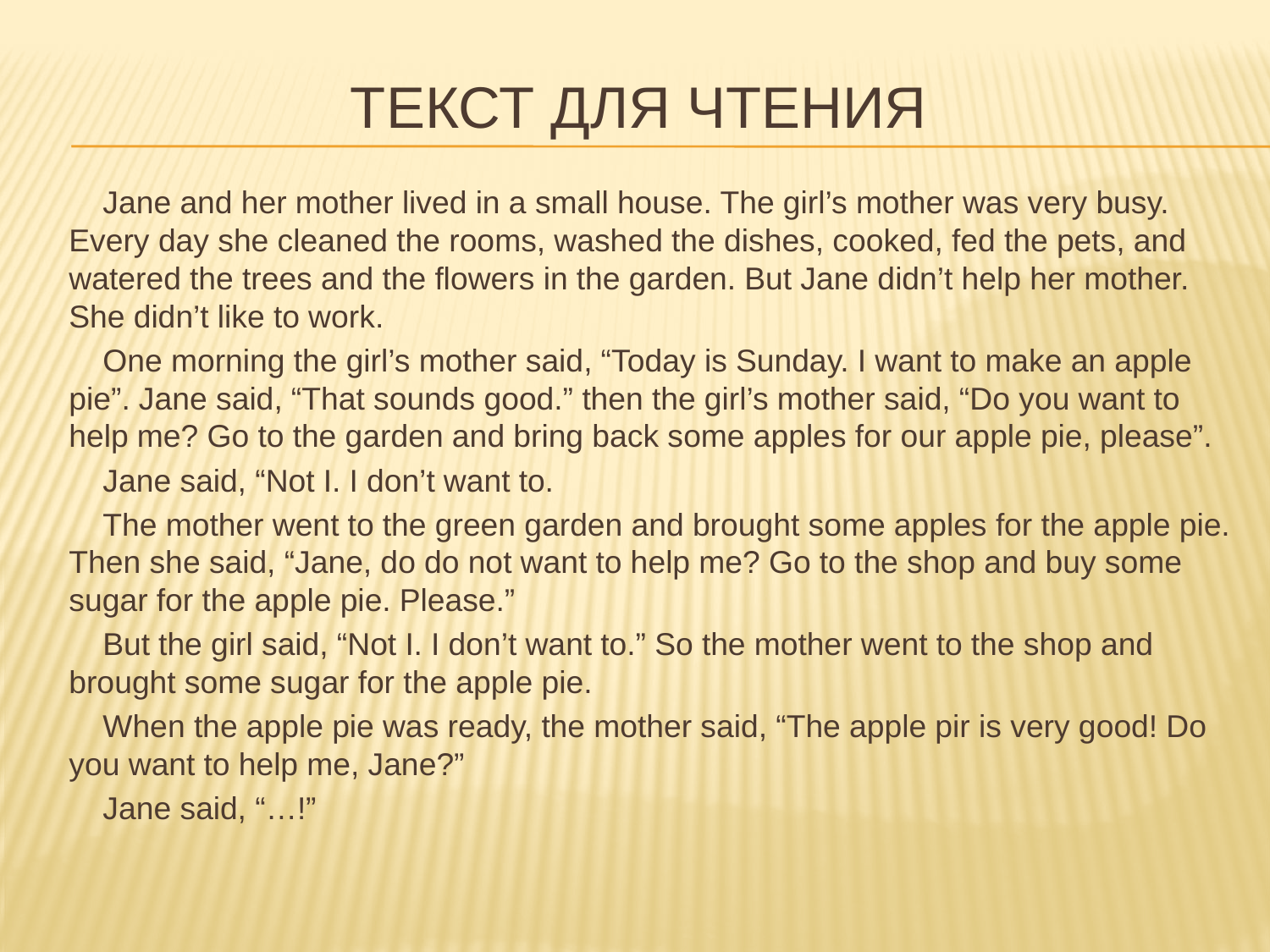

# Текст для Чтения
Jane and her mother lived in a small house. The girl’s mother was very busy. Every day she cleaned the rooms, washed the dishes, cooked, fed the pets, and watered the trees and the flowers in the garden. But Jane didn’t help her mother. She didn’t like to work.
One morning the girl’s mother said, “Today is Sunday. I want to make an apple pie”. Jane said, “That sounds good.” then the girl’s mother said, “Do you want to help me? Go to the garden and bring back some apples for our apple pie, please”.
Jane said, “Not I. I don’t want to.
The mother went to the green garden and brought some apples for the apple pie. Then she said, “Jane, do do not want to help me? Go to the shop and buy some sugar for the apple pie. Please.”
But the girl said, “Not I. I don’t want to.” So the mother went to the shop and brought some sugar for the apple pie.
When the apple pie was ready, the mother said, “The apple pir is very good! Do you want to help me, Jane?”
Jane said, “…!”